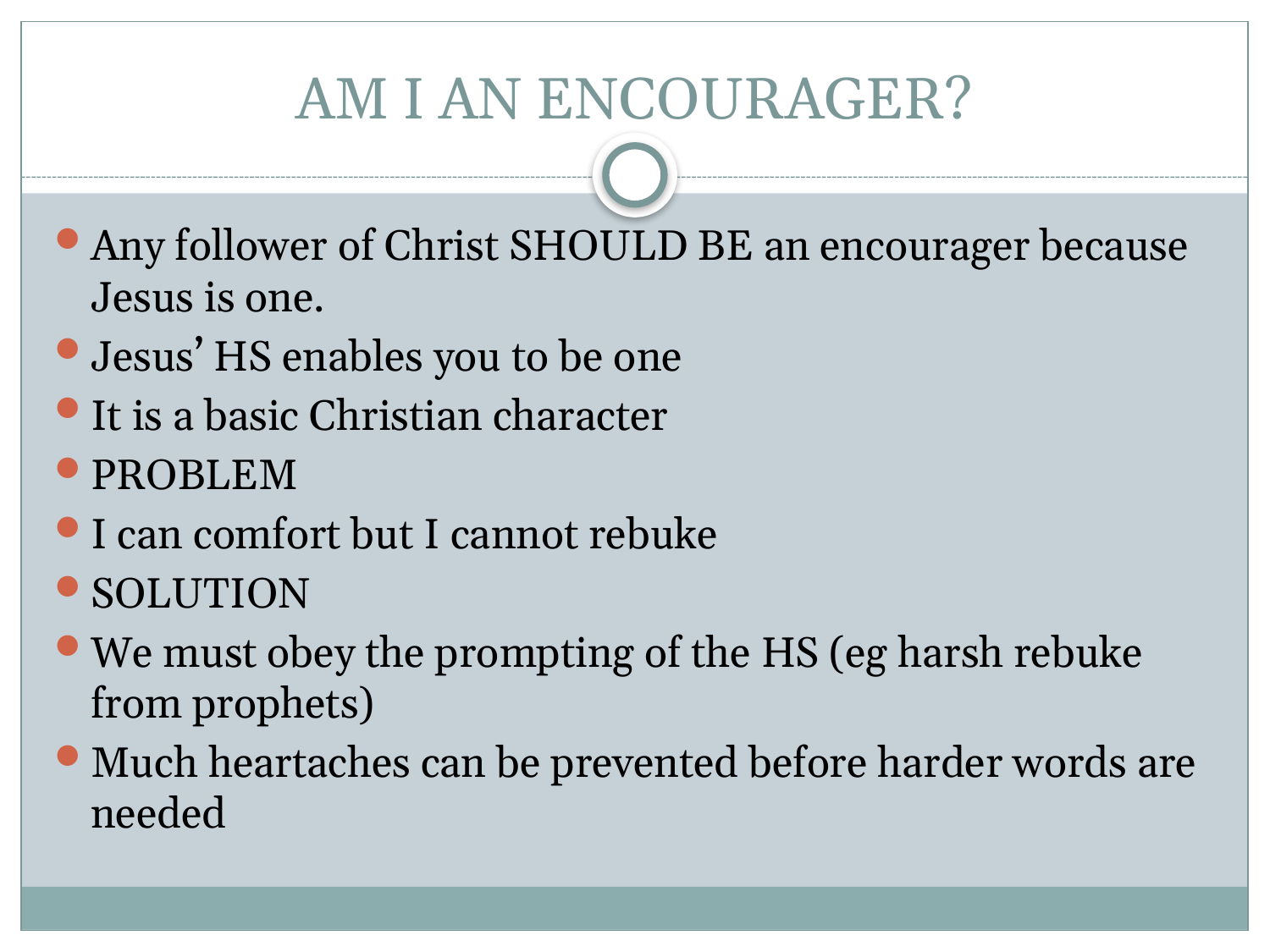

# AM I AN ENCOURAGER?
Any follower of Christ SHOULD BE an encourager because Jesus is one.
Jesus’ HS enables you to be one
It is a basic Christian character
PROBLEM
I can comfort but I cannot rebuke
SOLUTION
We must obey the prompting of the HS (eg harsh rebuke from prophets)
Much heartaches can be prevented before harder words are needed